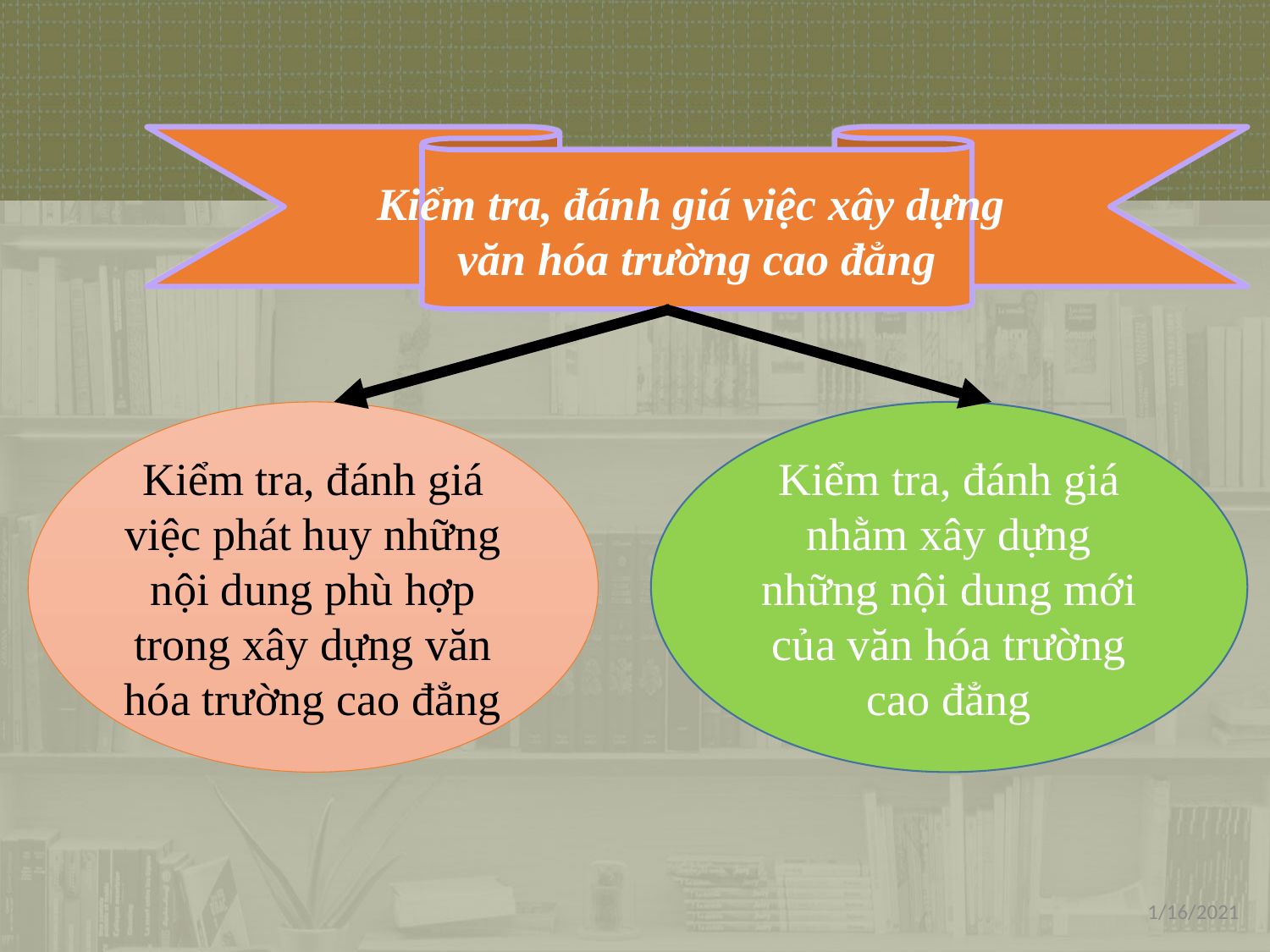

Kiểm tra, đánh giá việc xây dựng
văn hóa trường cao đẳng

Kiểm tra, đánh giá việc phát huy những nội dung phù hợp trong xây dựng văn hóa trường cao đẳng
Kiểm tra, đánh giá nhằm xây dựng những nội dung mới của văn hóa trường cao đẳng
1/16/2021